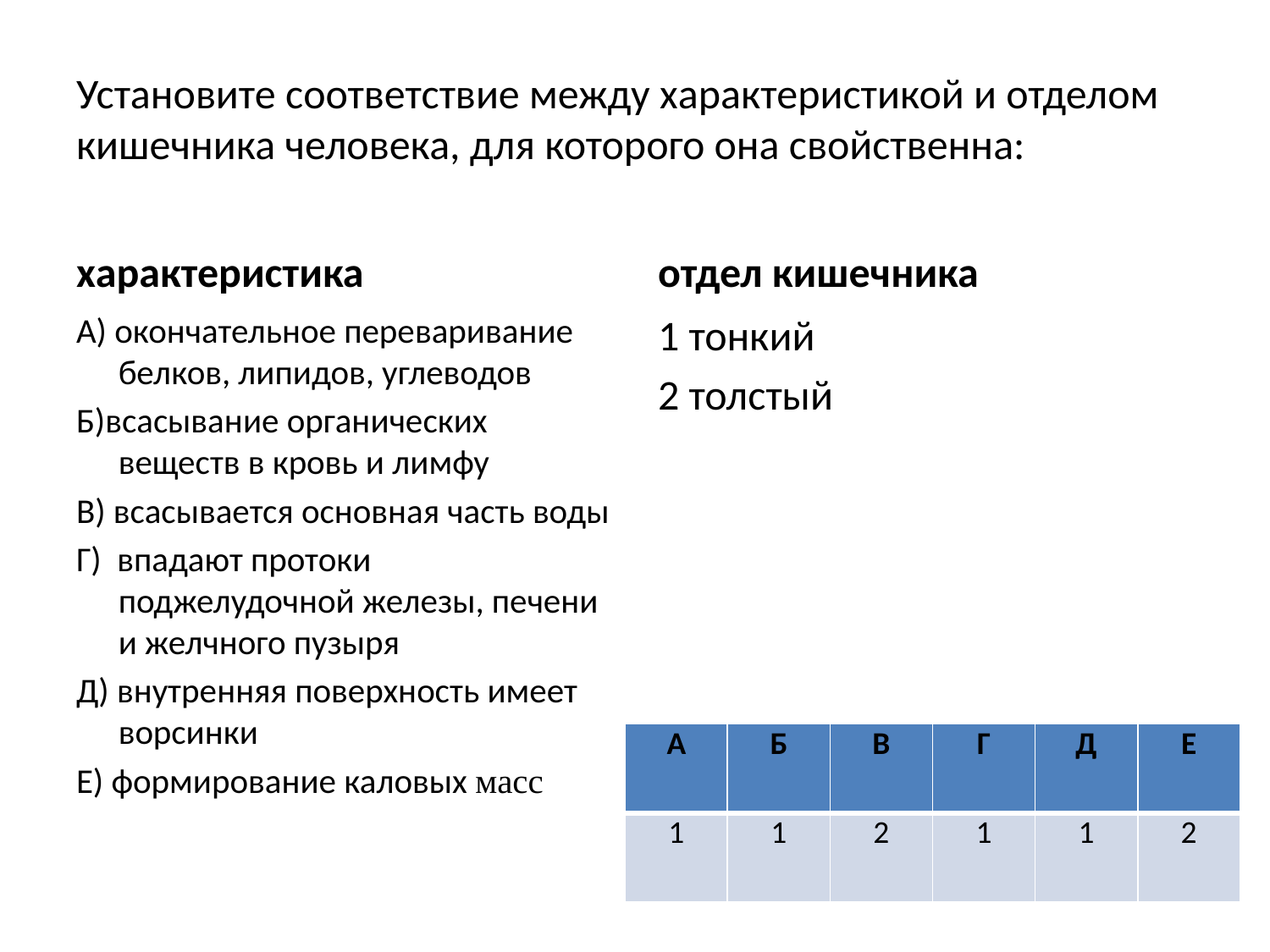

# Установите соответствие между характеристикой и отделом кишечника человека, для которого она свойственна:
характеристика
отдел кишечника
А) окончательное переваривание белков, липидов, углеводов
Б)всасывание органических веществ в кровь и лимфу
В) всасывается основная часть воды
Г)  впадают протоки поджелудочной железы, печени и желчного пузыря
Д) внутренняя поверхность имеет ворсинки
Е) формирование каловых масс
1 тонкий
2 толстый
| А | Б | В | Г | Д | Е |
| --- | --- | --- | --- | --- | --- |
| 1 | 1 | 2 | 1 | 1 | 2 |